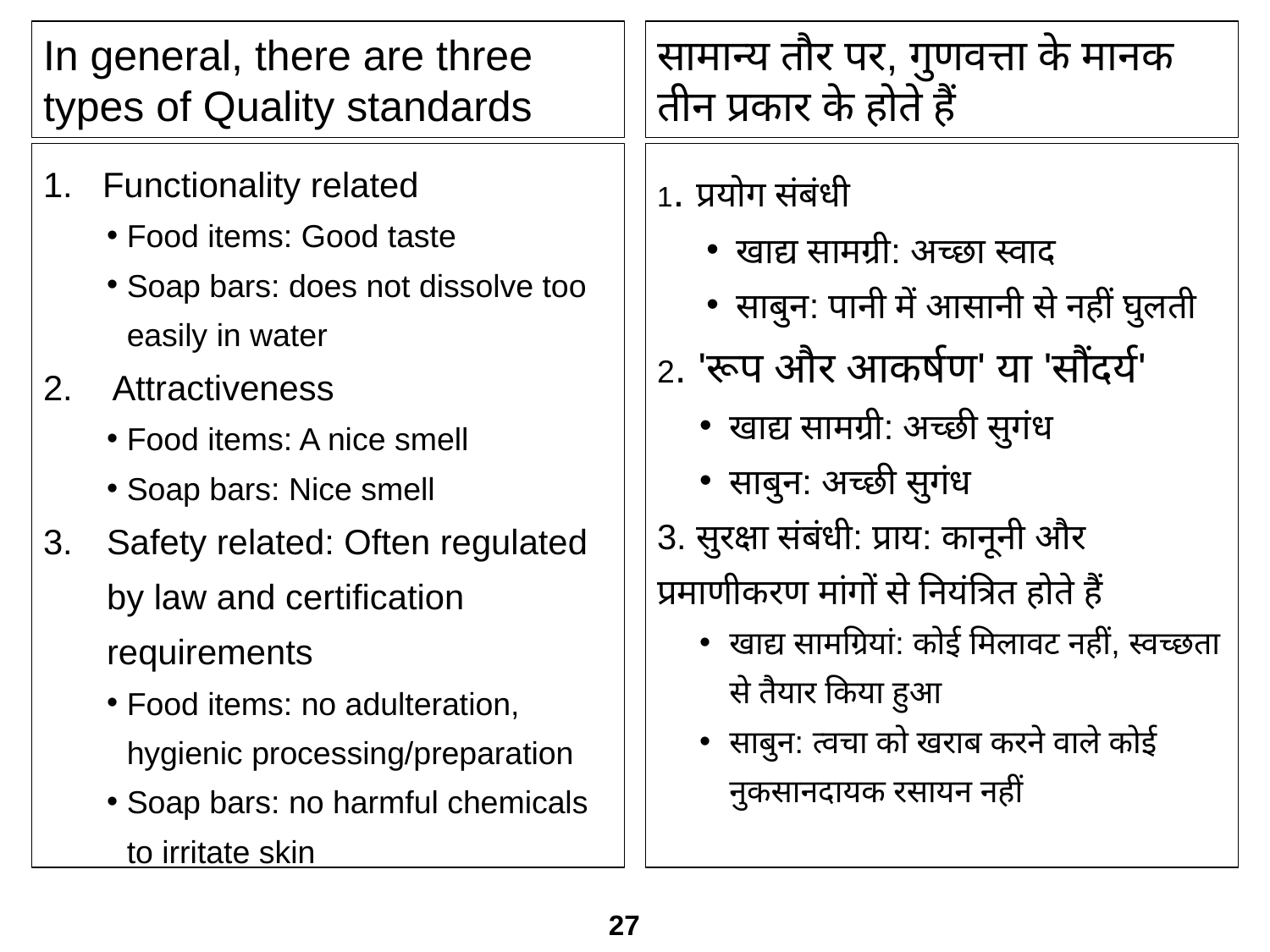

In general, there are three types of Quality standards
सामान्य तौर पर, गुणवत्ता के मानक तीन प्रकार के होते हैं
   Functionality related
Food items: Good taste
Soap bars: does not dissolve too easily in water
    Attractiveness
Food items: A nice smell
Soap bars: Nice smell
Safety related: Often regulated by law and certification requirements
Food items: no adulteration, hygienic processing/preparation
Soap bars: no harmful chemicals to irritate skin

1. प्रयोग संबंधी
खाद्य सामग्री: अच्छा स्वाद
साबुन: पानी में आसानी से नहीं घुलती
2. 'रूप और आकर्षण' या 'सौंदर्य'
खाद्य सामग्री: अच्छी सुगंध
साबुन: अच्छी सुगंध
3. सुरक्षा संबं​धी: प्राय: कानूनी और प्रमाणीकरण मांगों से नियंत्रित होते हैं
खाद्य साम​ग्रियां: कोई मिलावट नहीं, स्वच्छता से तैयार किया हुआ
साबुन: त्वचा को खराब करने वाले कोई नुकसानदायक रसायन नहीं
27